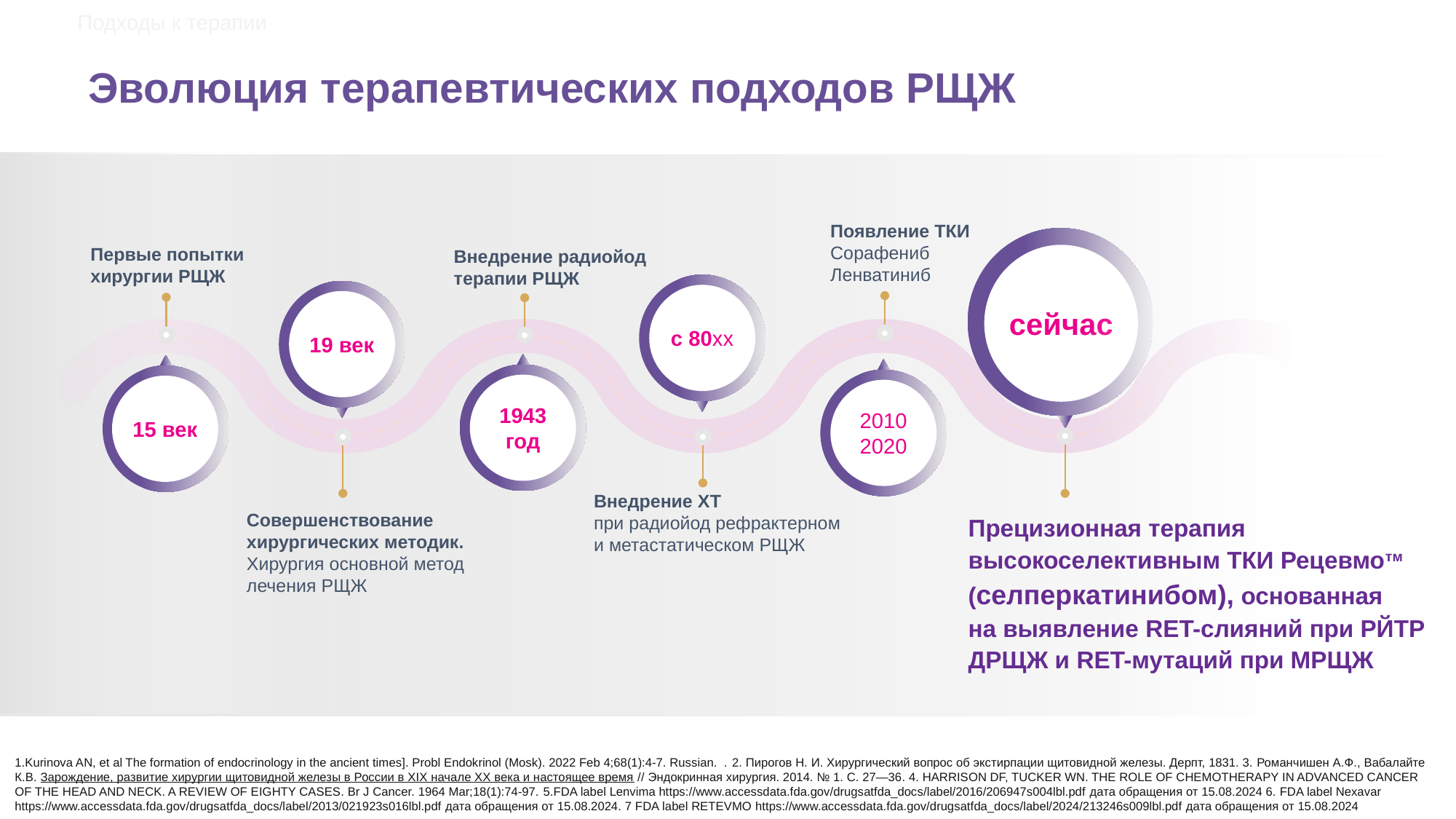

Подходы к терапии
# Эволюция терапевтических подходов РЩЖ

Появление ТКИ Сорафениб
Ленватиниб

сейчас

Первые попытки
хирургии РЩЖ
Внедрение радиойод
терапии РЩЖ

c 80xx

19 век

1943 год

15 век

2010
2020

Внедрение ХТ
при радиойод рефрактерном
и метастатическом РЩЖ
Совершенствование хирургических методик. Хирургия основной метод лечения РЩЖ
Прецизионная терапия высокоселективным ТКИ Рецевмотм (селперкатинибом), основанная
на выявление RET-слияний при РЙТР ДРЩЖ и RET-мутаций при МРЩЖ
1.Kurinova AN, et al The formation of endocrinology in the ancient times]. Probl Endokrinol (Mosk). 2022 Feb 4;68(1):4-7. Russian.  . 2. Пирогов Н. И. Хирургический вопрос об экстирпации щитовидной железы. Дерпт, 1831. 3. Романчишен А.Ф., Вабалайте К.В. Зарождение, развитие хирургии щитовидной железы в России в XIX начале XX века и настоящее время // Эндокринная хирургия. 2014. № 1. С. 27—36. 4. HARRISON DF, TUCKER WN. THE ROLE OF CHEMOTHERAPY IN ADVANCED CANCER OF THE HEAD AND NECK. A REVIEW OF EIGHTY CASES. Br J Cancer. 1964 Mar;18(1):74-97. 5.FDA label Lenvima https://www.accessdata.fda.gov/drugsatfda_docs/label/2016/206947s004lbl.pdf дата обращения от 15.08.2024 6. FDA label Nexavar https://www.accessdata.fda.gov/drugsatfda_docs/label/2013/021923s016lbl.pdf дата обращения от 15.08.2024. 7 FDA label RETEVMO https://www.accessdata.fda.gov/drugsatfda_docs/label/2024/213246s009lbl.pdf дата обращения от 15.08.2024